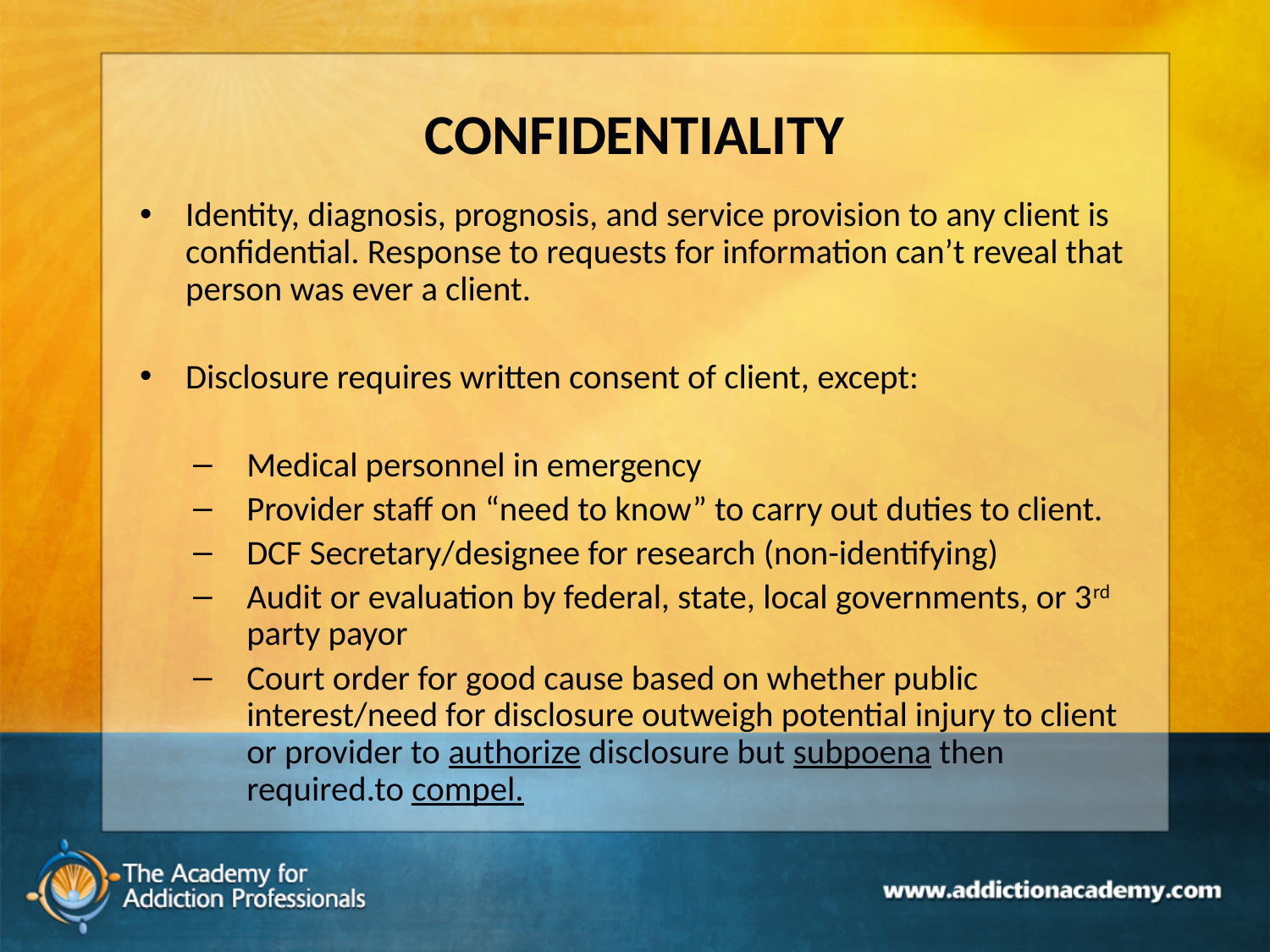

# CONFIDENTIALITY
Identity, diagnosis, prognosis, and service provision to any client is confidential. Response to requests for information can’t reveal that person was ever a client.

Disclosure requires written consent of client, except:

Medical personnel in emergency
Provider staff on “need to know” to carry out duties to client.
DCF Secretary/designee for research (non-identifying)
Audit or evaluation by federal, state, local governments, or 3rd party payor
Court order for good cause based on whether public interest/need for disclosure outweigh potential injury to client or provider to authorize disclosure but subpoena then required.to compel.
160